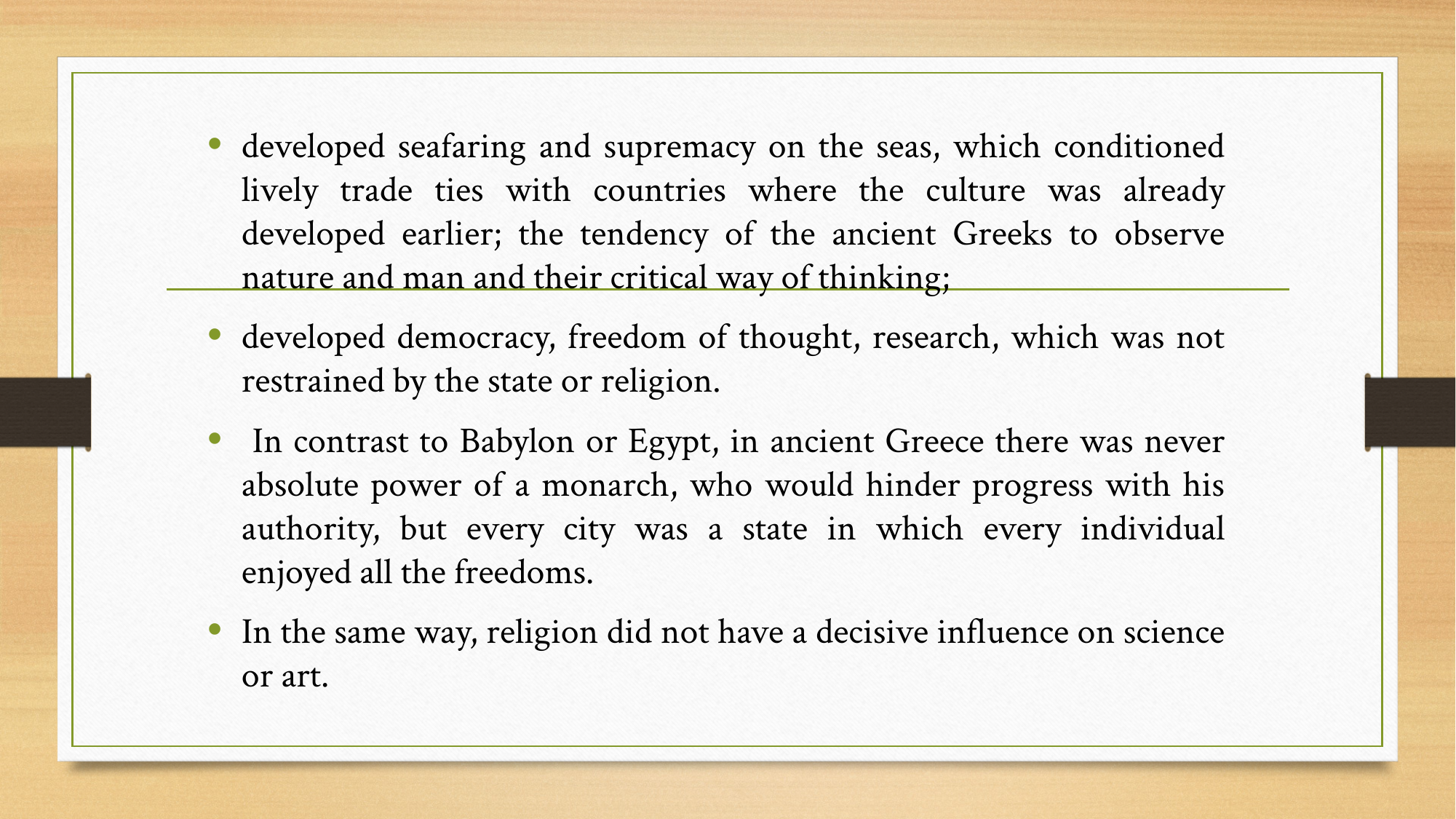

developed seafaring and supremacy on the seas, which conditioned lively trade ties with countries where the culture was already developed earlier; the tendency of the ancient Greeks to observe nature and man and their critical way of thinking;
developed democracy, freedom of thought, research, which was not restrained by the state or religion.
 In contrast to Babylon or Egypt, in ancient Greece there was never absolute power of a monarch, who would hinder progress with his authority, but every city was a state in which every individual enjoyed all the freedoms.
In the same way, religion did not have a decisive influence on science or art.